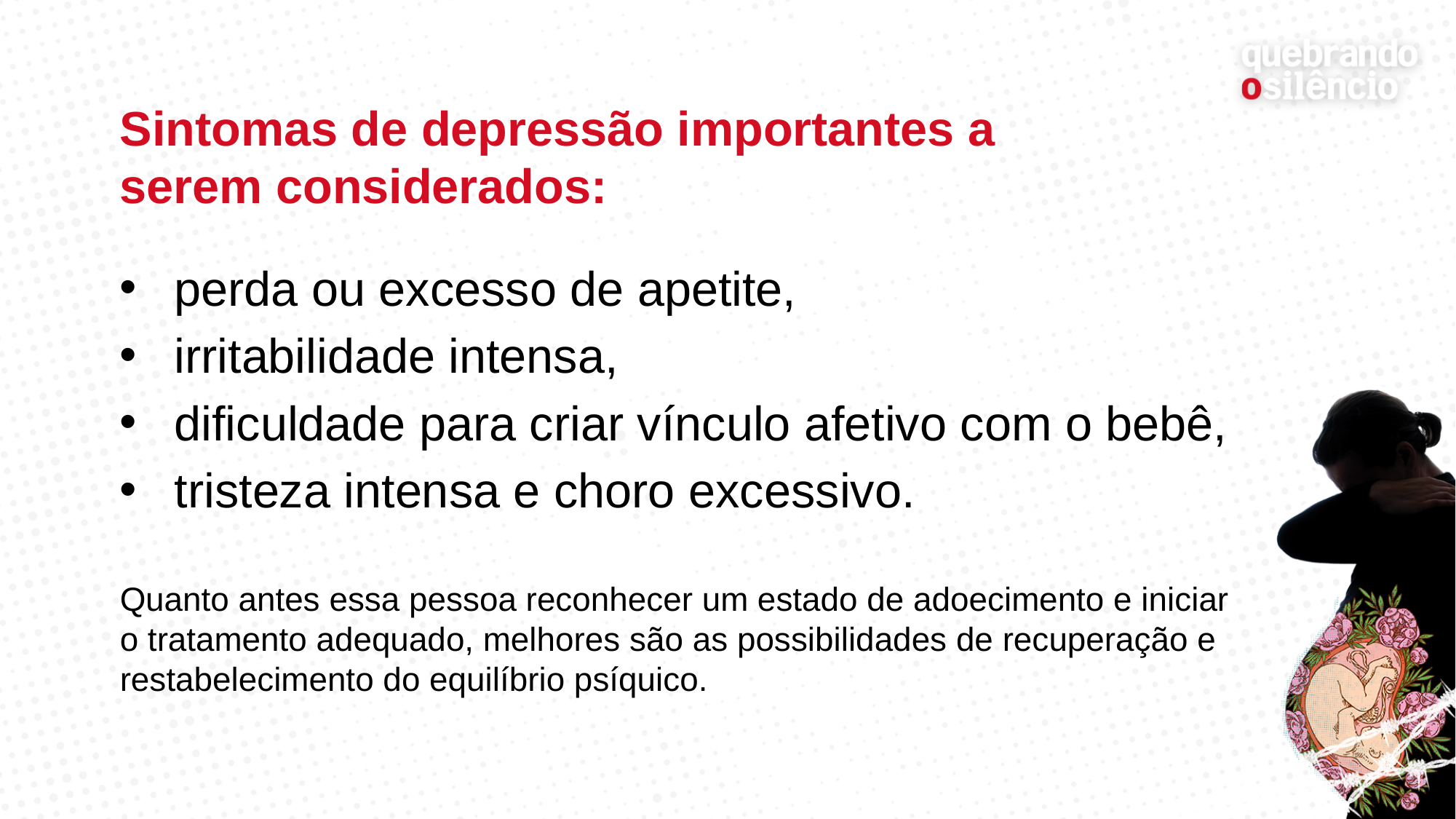

Sintomas de depressão importantes a serem considerados:
perda ou excesso de apetite,
irritabilidade intensa,
dificuldade para criar vínculo afetivo com o bebê,
tristeza intensa e choro excessivo.

Quanto antes essa pessoa reconhecer um estado de adoecimento e iniciar o tratamento adequado, melhores são as possibilidades de recuperação e restabelecimento do equilíbrio psíquico.